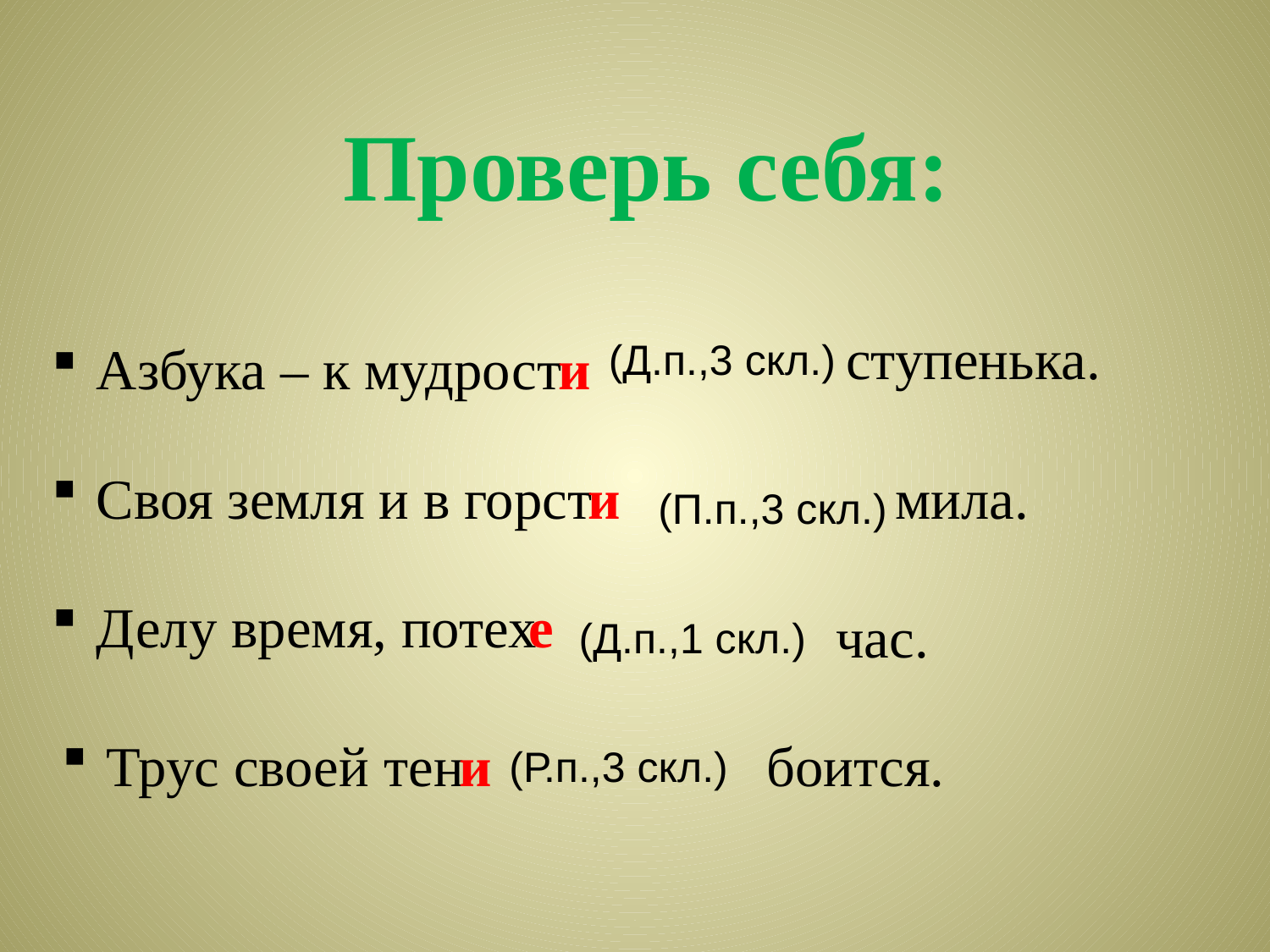

Проверь себя:
ступенька.
 Азбука – к мудрост
и
(Д.п.,3 скл.)
 Своя земля и в горст
и
мила.
(П.п.,3 скл.)
 Делу время, потех
е
час.
(Д.п.,1 скл.)
 Трус своей тен
и
боится.
(Р.п.,3 скл.)